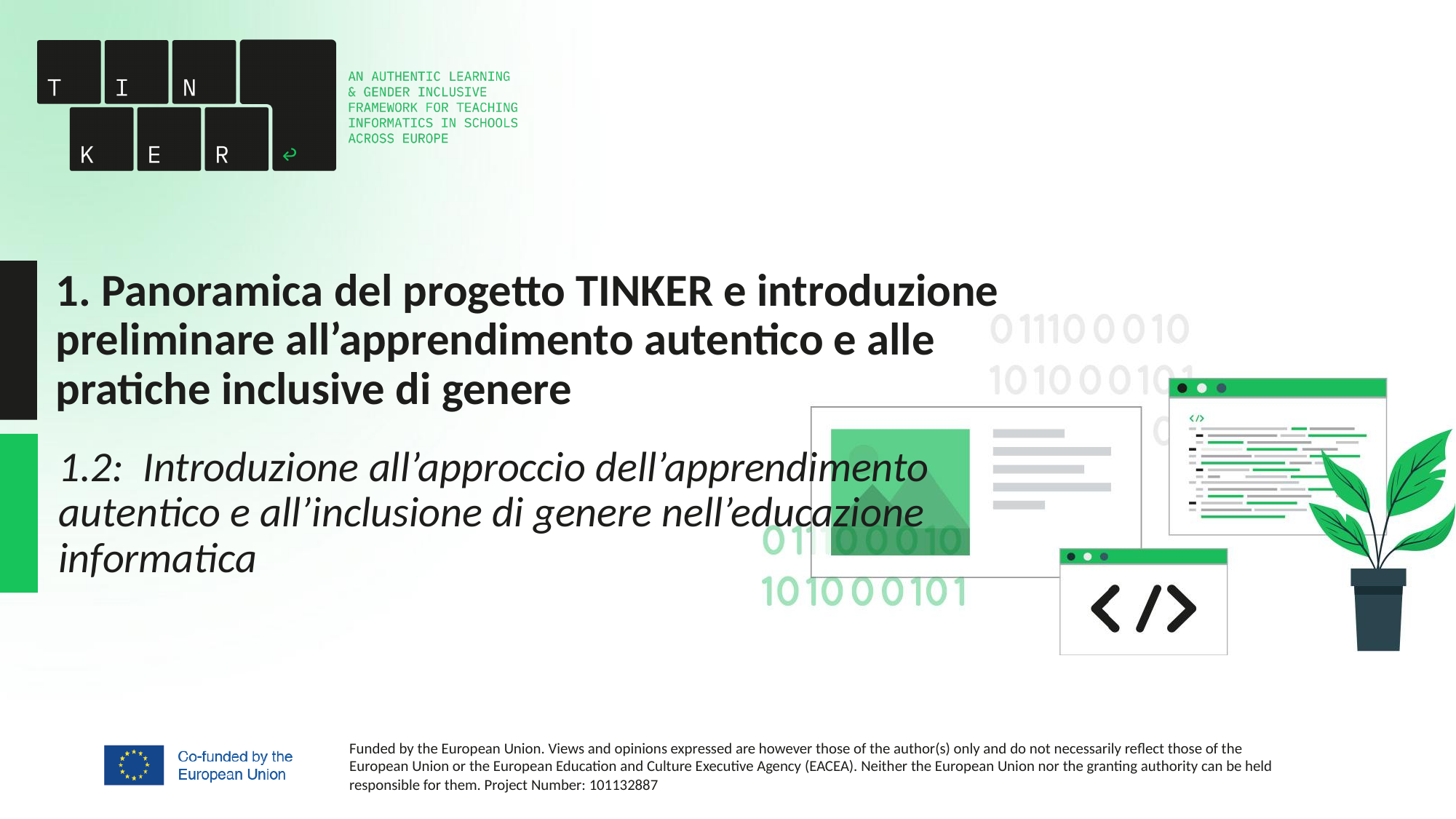

# 1. Panoramica del progetto TINKER e introduzione preliminare all’apprendimento autentico e alle pratiche inclusive di genere
1.2:  Introduzione all’approccio dell’apprendimento autentico e all’inclusione di genere nell’educazione informatica